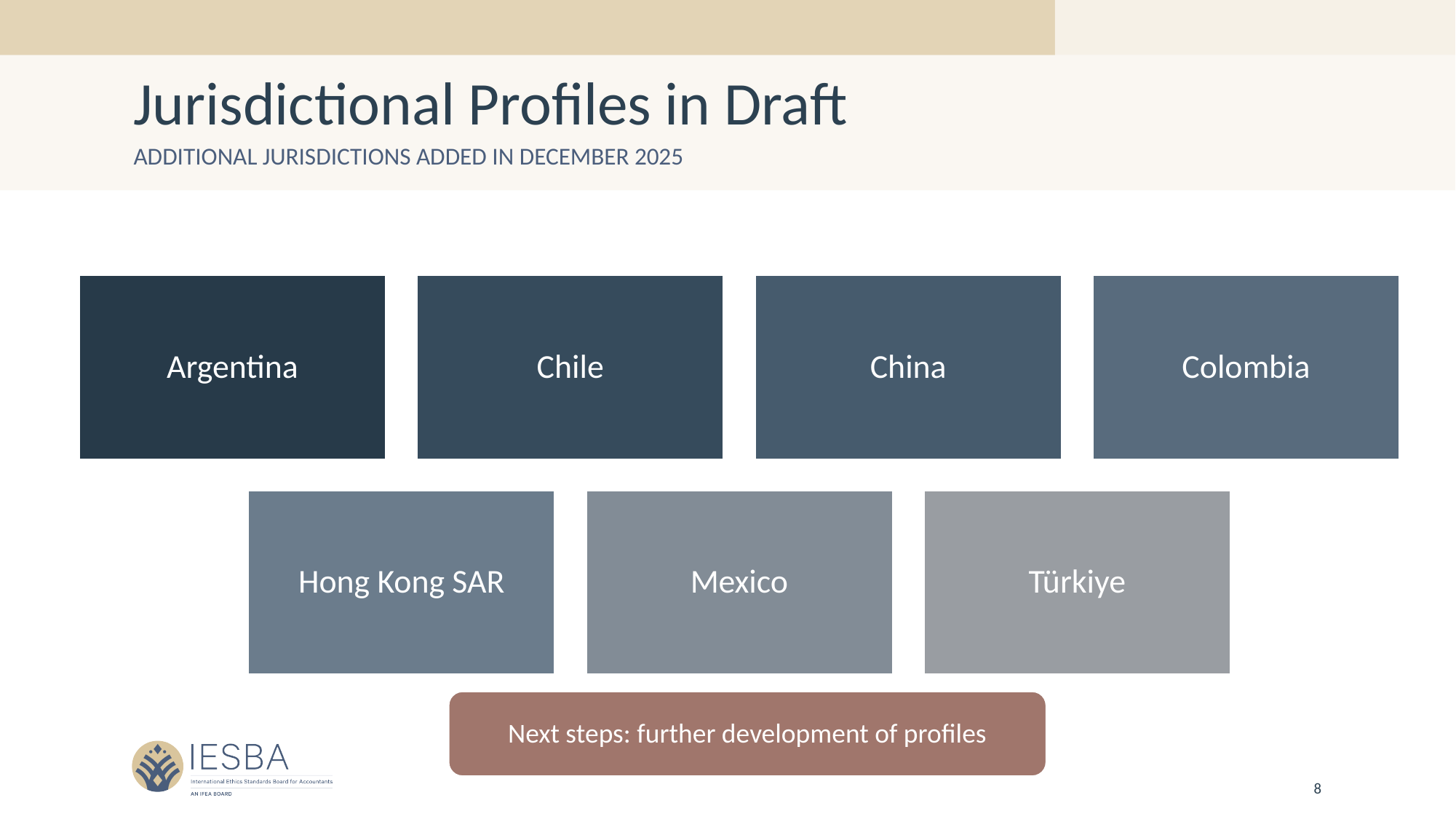

# Jurisdictional Profiles in Draft
additional jurisdictions added in December 2025
Argentina
Chile
China
Colombia
Hong Kong SAR
Mexico
Türkiye

Next steps: further development of profiles
8